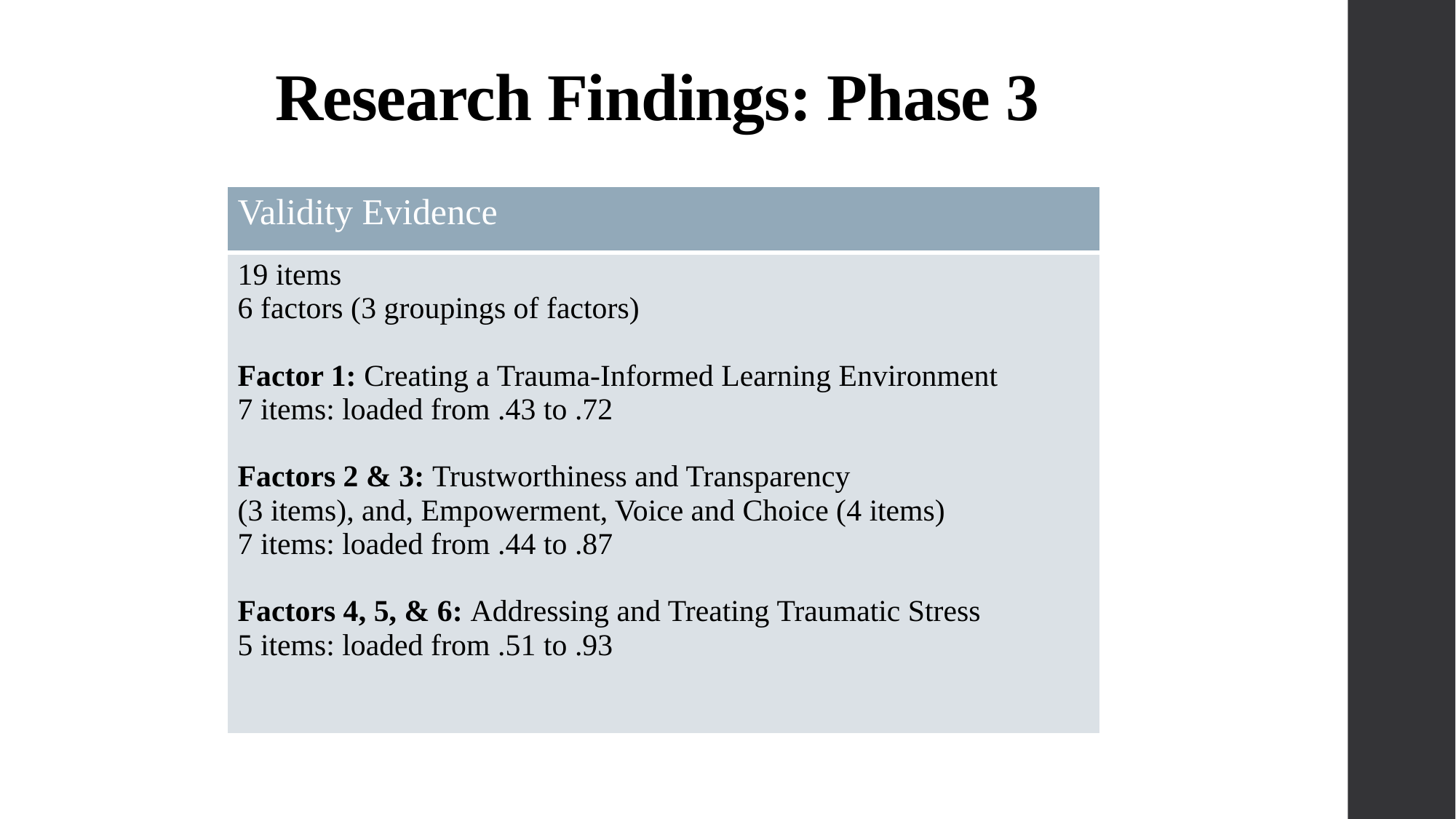

# Research Findings: Phase 3
| Validity Evidence |
| --- |
| 19 items 6 factors (3 groupings of factors) Factor 1: Creating a Trauma-Informed Learning Environment 7 items: loaded from .43 to .72 Factors 2 & 3: Trustworthiness and Transparency (3 items), and, Empowerment, Voice and Choice (4 items) 7 items: loaded from .44 to .87 Factors 4, 5, & 6: Addressing and Treating Traumatic Stress 5 items: loaded from .51 to .93 |